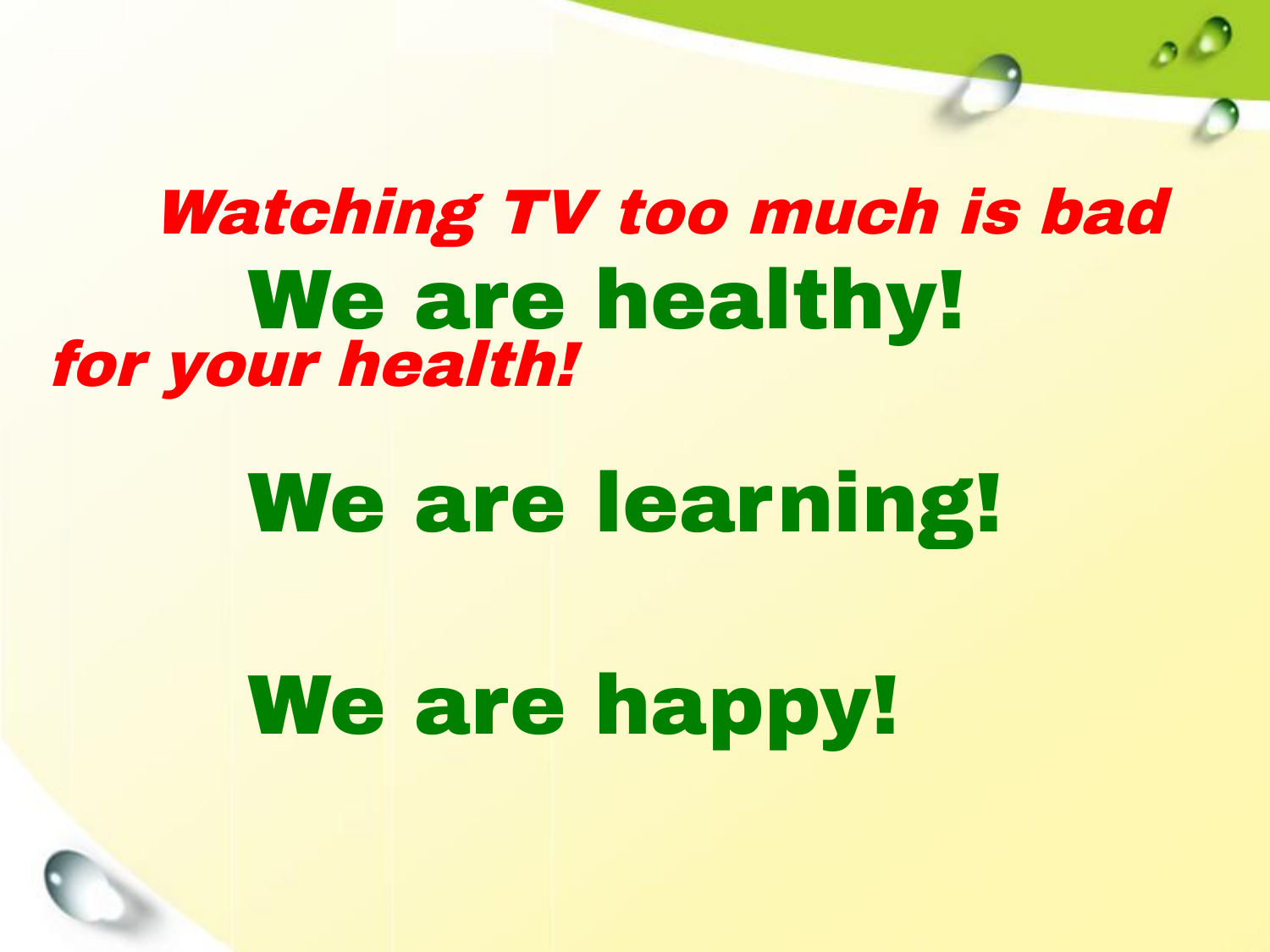

Watching TV too much is bad for your health!
We are healthy!
We are learning!
We are happy!